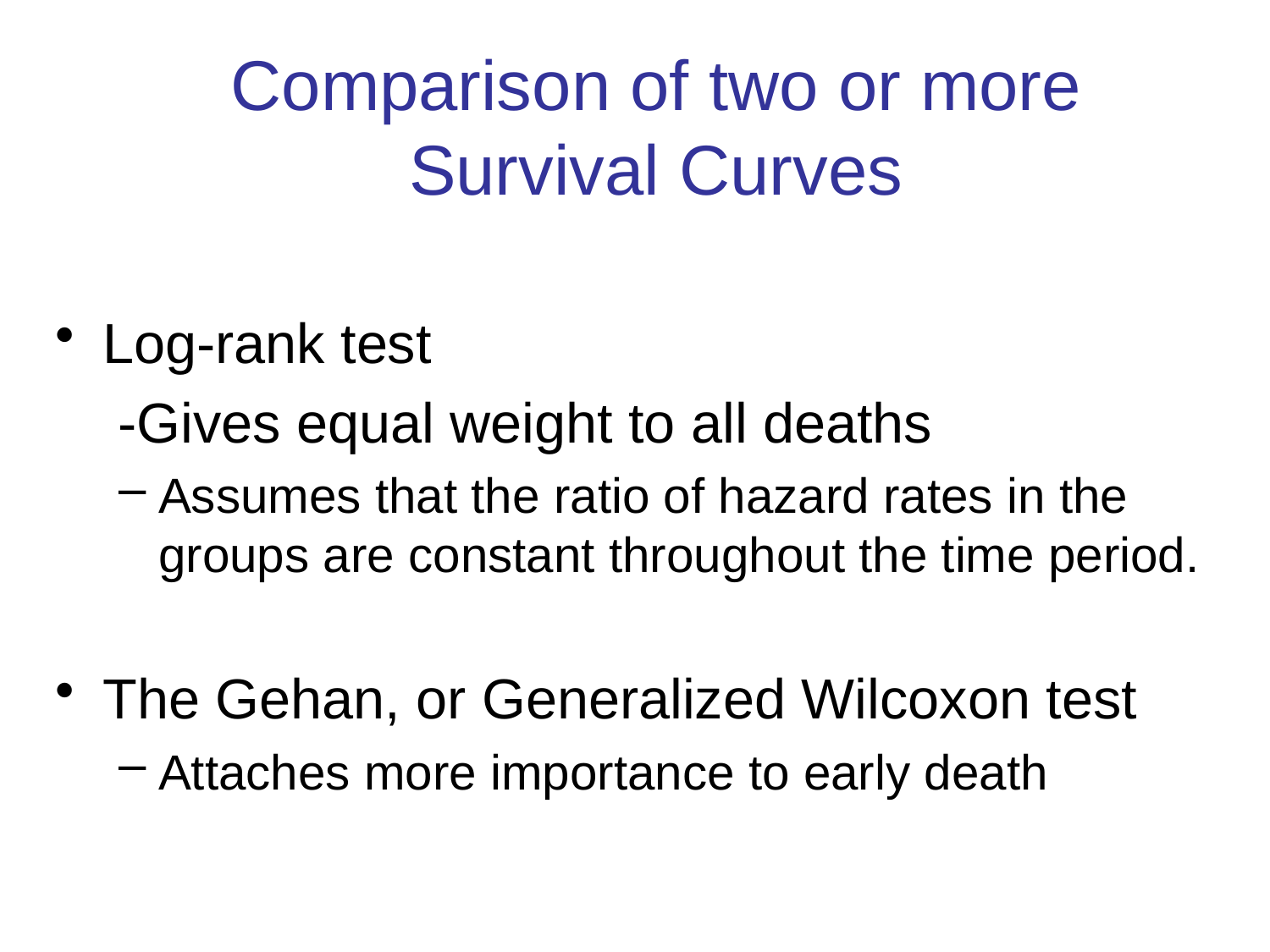

Comparison of two or more Survival Curves

Log-rank test
    -Gives equal weight to all deaths
Assumes that the ratio of hazard rates in the groups are constant throughout the time period.

The Gehan, or Generalized Wilcoxon test
Attaches more importance to early death